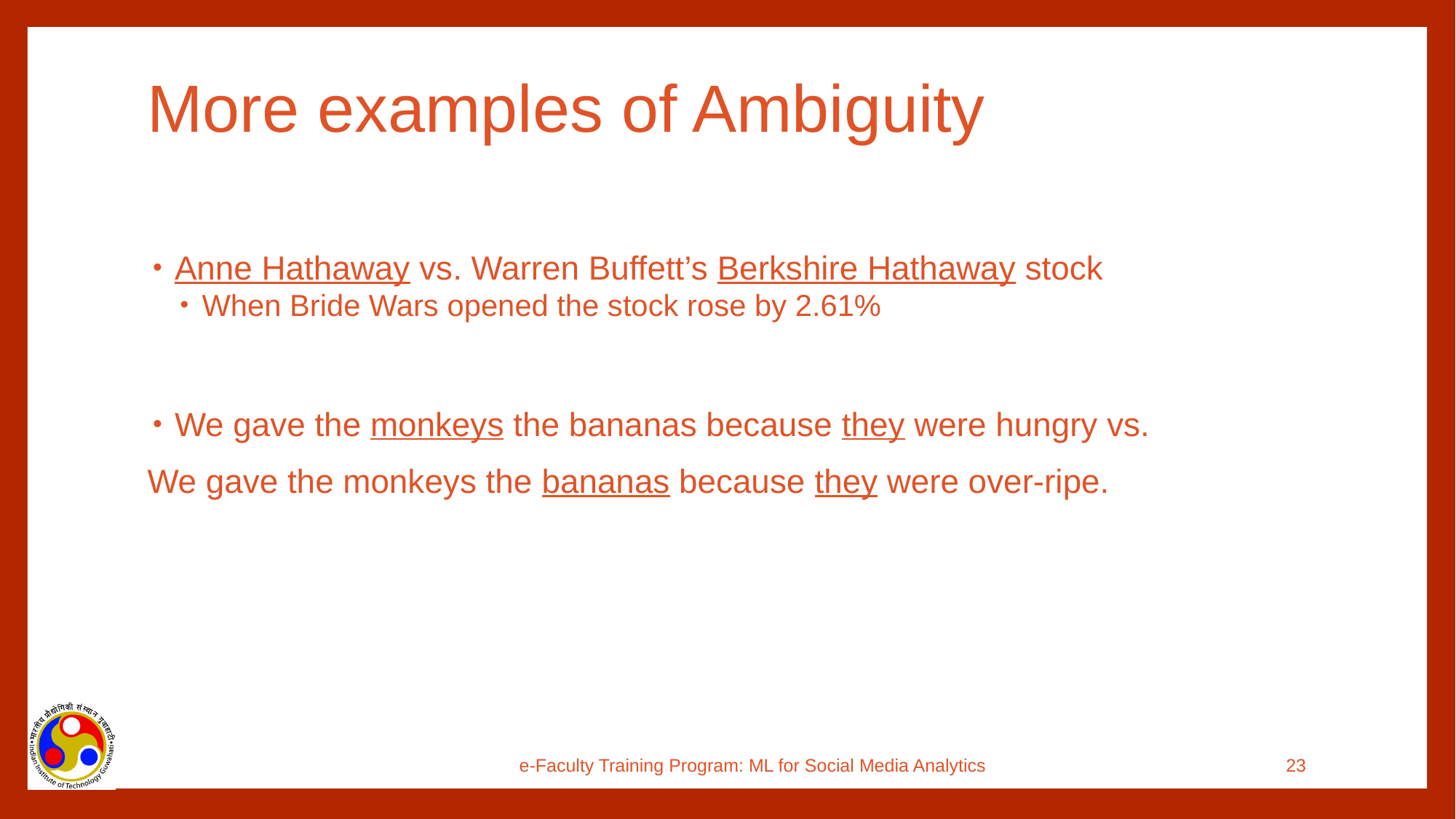

# More examples of Ambiguity
Anne Hathaway vs. Warren Buffett’s Berkshire Hathaway stock
When Bride Wars opened the stock rose by 2.61%

We gave the monkeys the bananas because they were hungry vs.
We gave the monkeys the bananas because they were over-ripe.
e-Faculty Training Program: ML for Social Media Analytics
23